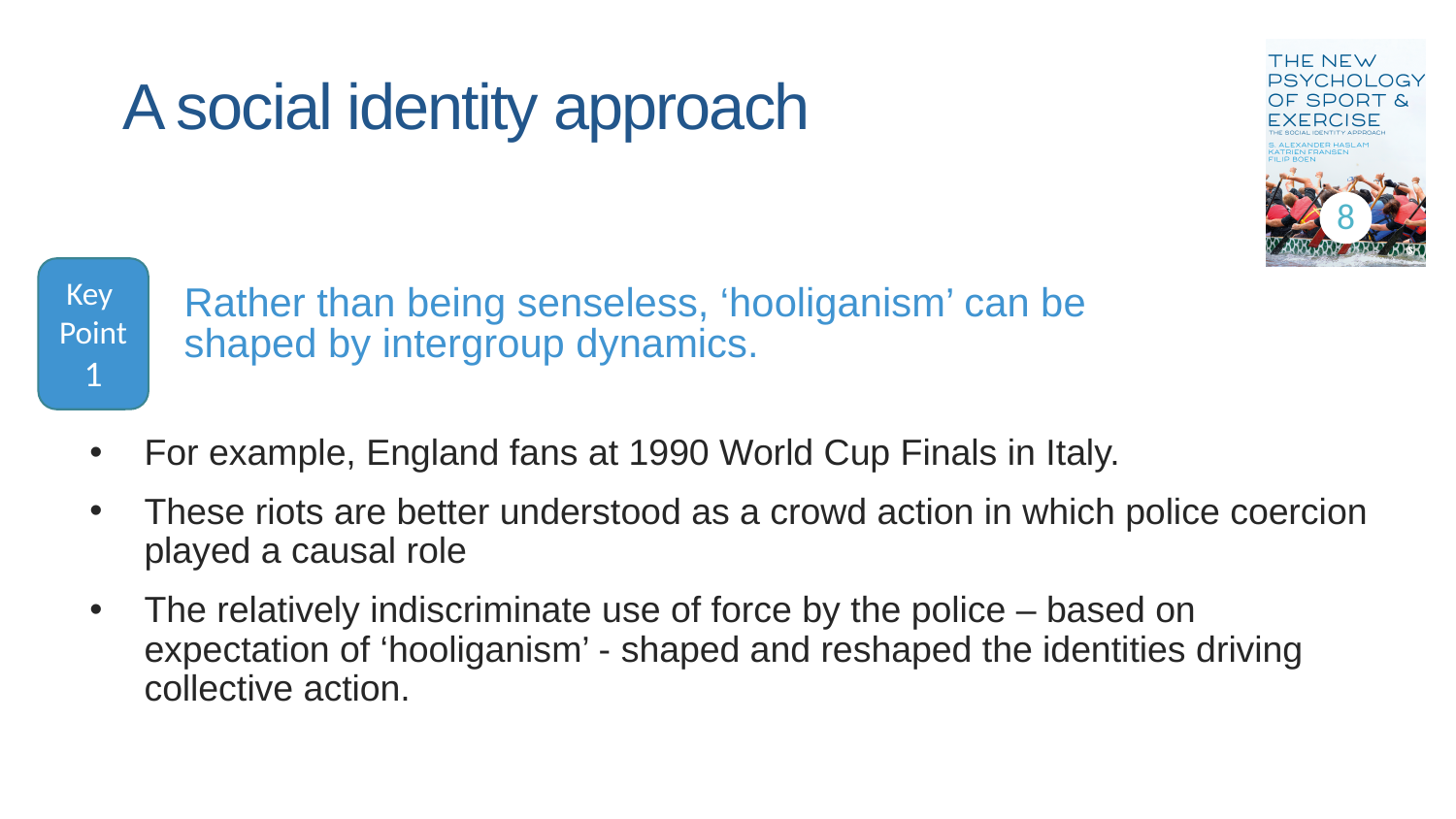

# A social identity approach
8
Key
Point
1
Rather than being senseless, ‘hooliganism’ can be shaped by intergroup dynamics.
For example, England fans at 1990 World Cup Finals in Italy.
These riots are better understood as a crowd action in which police coercion played a causal role
The relatively indiscriminate use of force by the police – based on expectation of ‘hooliganism’ - shaped and reshaped the identities driving collective action.